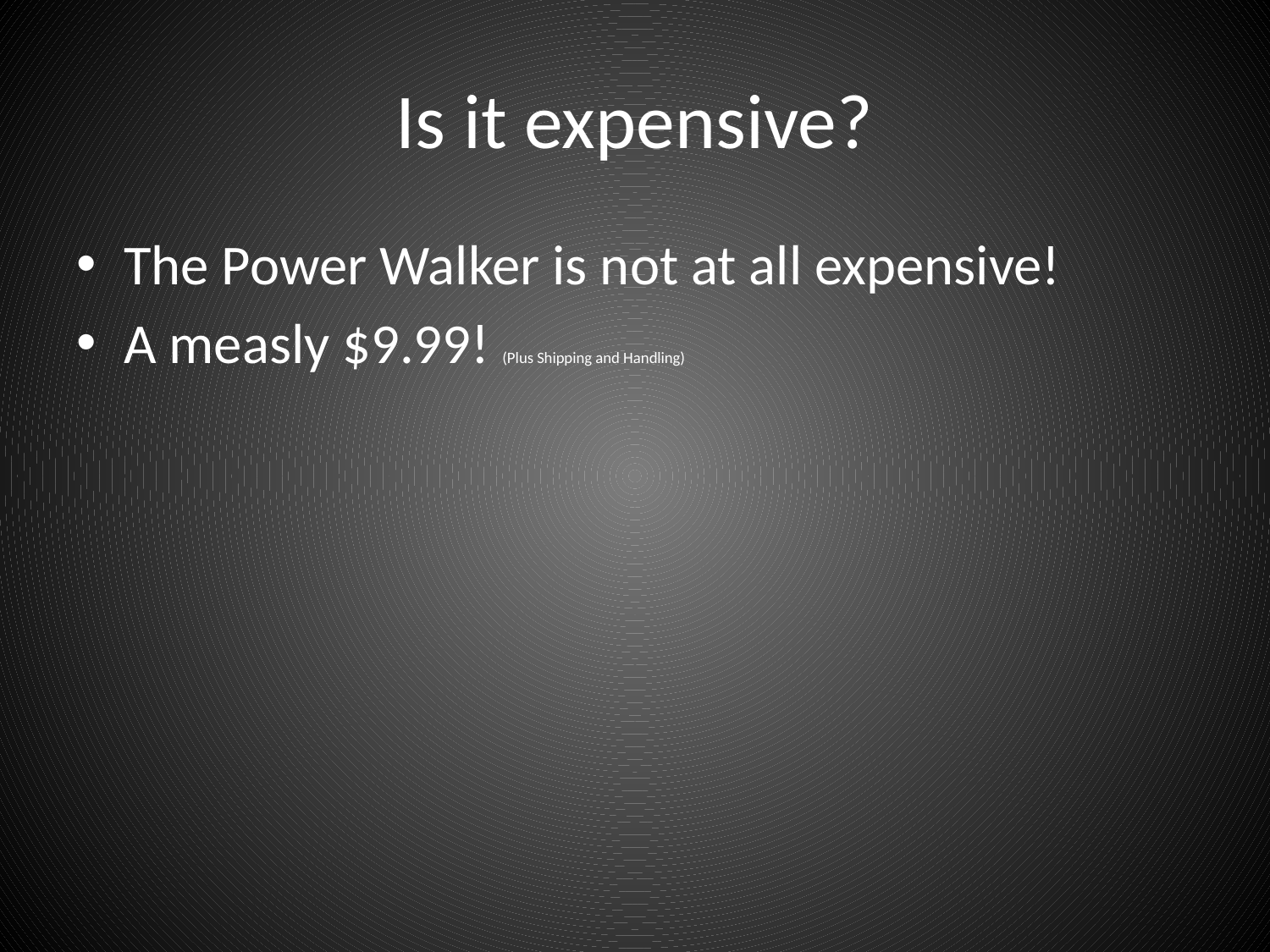

# Is it expensive?
The Power Walker is not at all expensive!
A measly $9.99! (Plus Shipping and Handling)